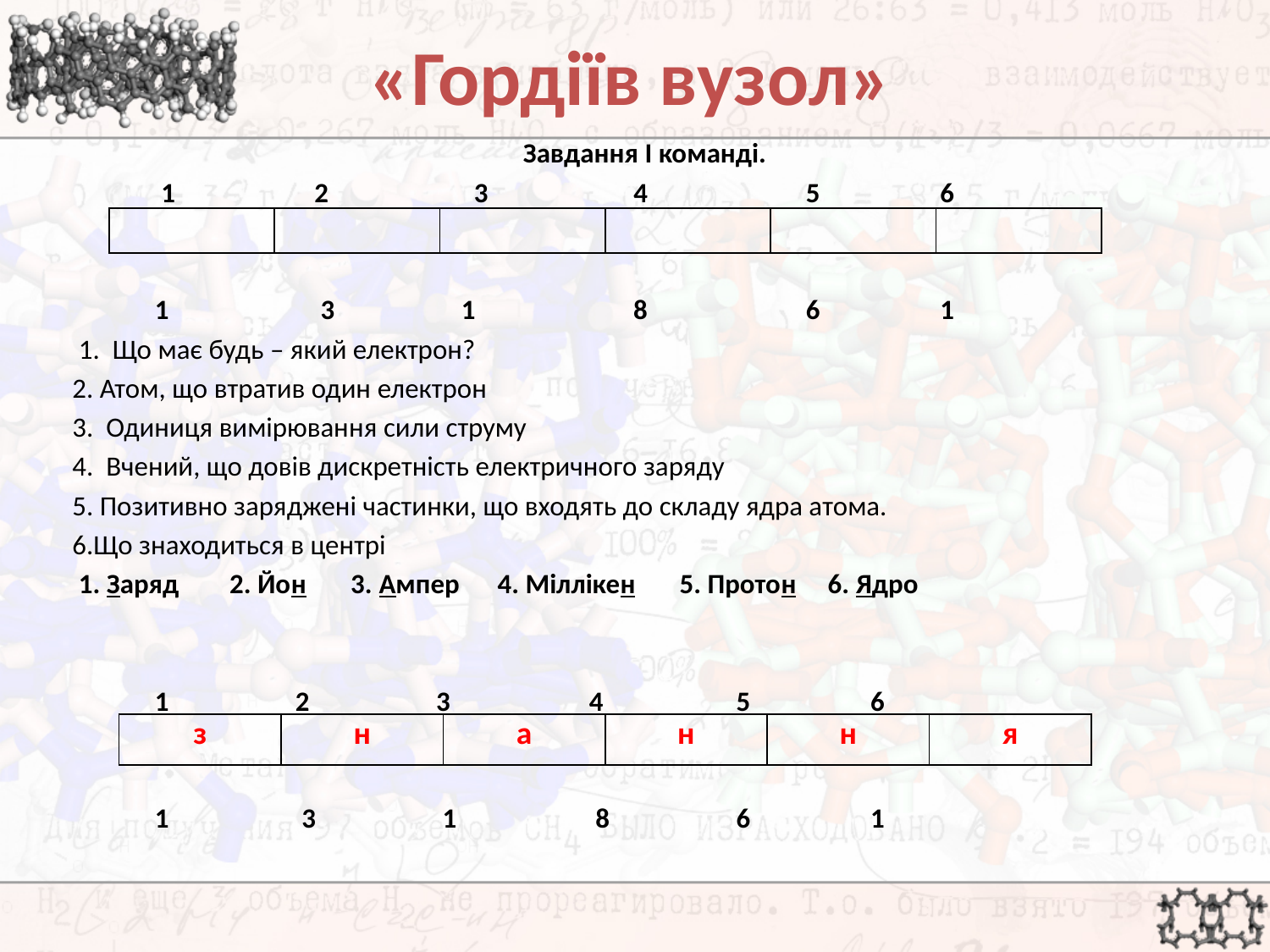

# «Гордіїв вузол»
Завдання I командi.
              1                      2                       3                       4                         5                   6

             1                        3                    1                         8                         6                   1
 1.  Що має будь – який електрон?
2. Атом, що втратив один електрон
3.  Одиниця вимірювання сили струму
4.  Вчений, що довів дискретність електричного заряду
5. Позитивно заряджені частинки, що входять до складу ядра атома.
6.Що знаходиться в центрі
 1. Заряд        2. Йон       3. Ампер      4. Міллікен       5. Протон     6. Ядро

             1                    2                    3                      4                     5                   6

             1                     3                    1                      8                    6                   1

|  |  |  |  |  |  |
| --- | --- | --- | --- | --- | --- |
| з | н | а | н | н | я |
| --- | --- | --- | --- | --- | --- |